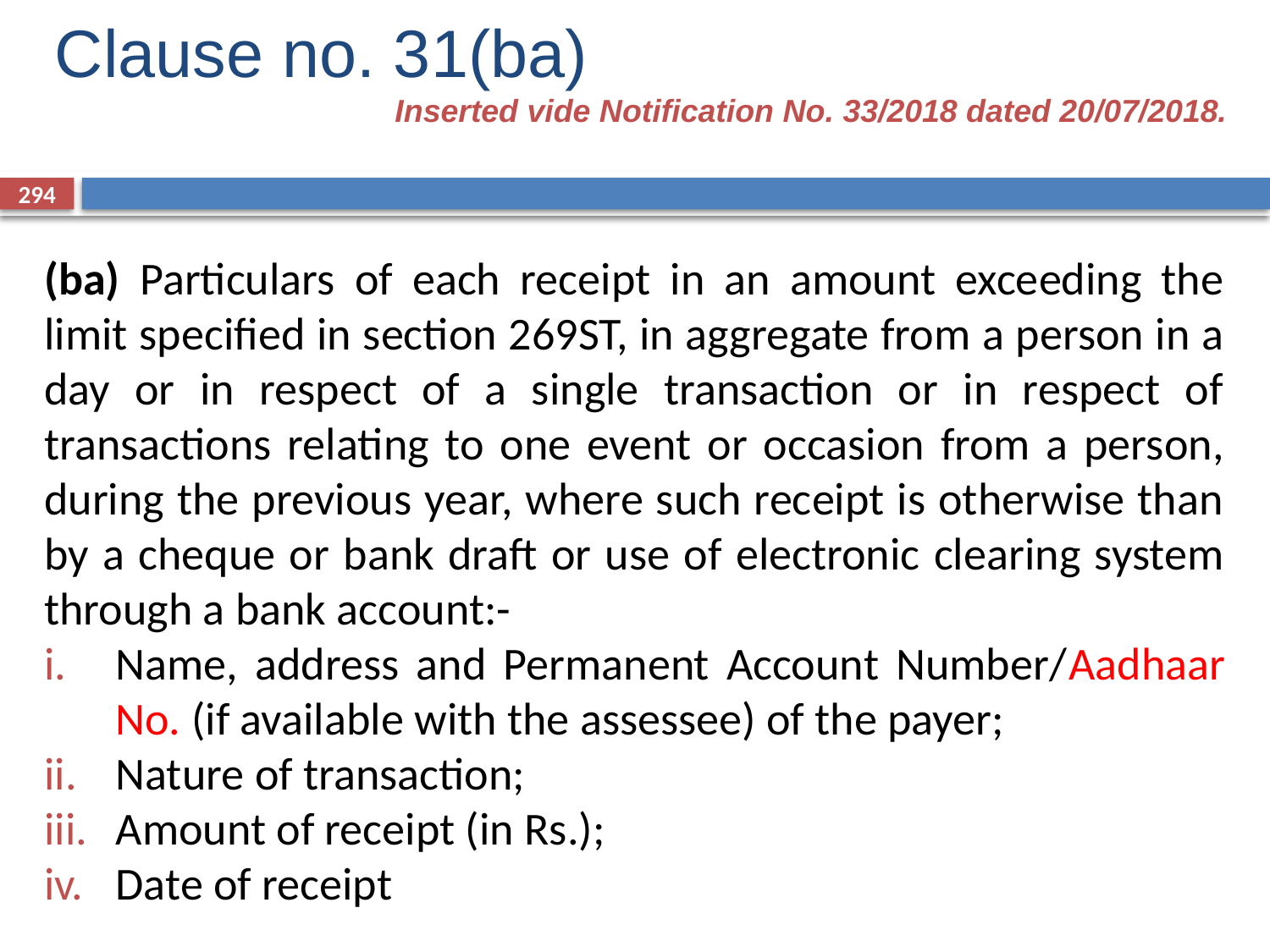

Clause no. 31(ba)
Inserted vide Notification No. 33/2018 dated 20/07/2018.

294
(ba) Particulars of each receipt in an amount exceeding the limit specified in section 269ST, in aggregate from a person in a day or in respect of a single transaction or in respect of transactions relating to one event or occasion from a person, during the previous year, where such receipt is otherwise than by a cheque or bank draft or use of electronic clearing system through a bank account:-
Name, address and Permanent Account Number/Aadhaar No. (if available with the assessee) of the payer;
Nature of transaction;
Amount of receipt (in Rs.);
Date of receipt